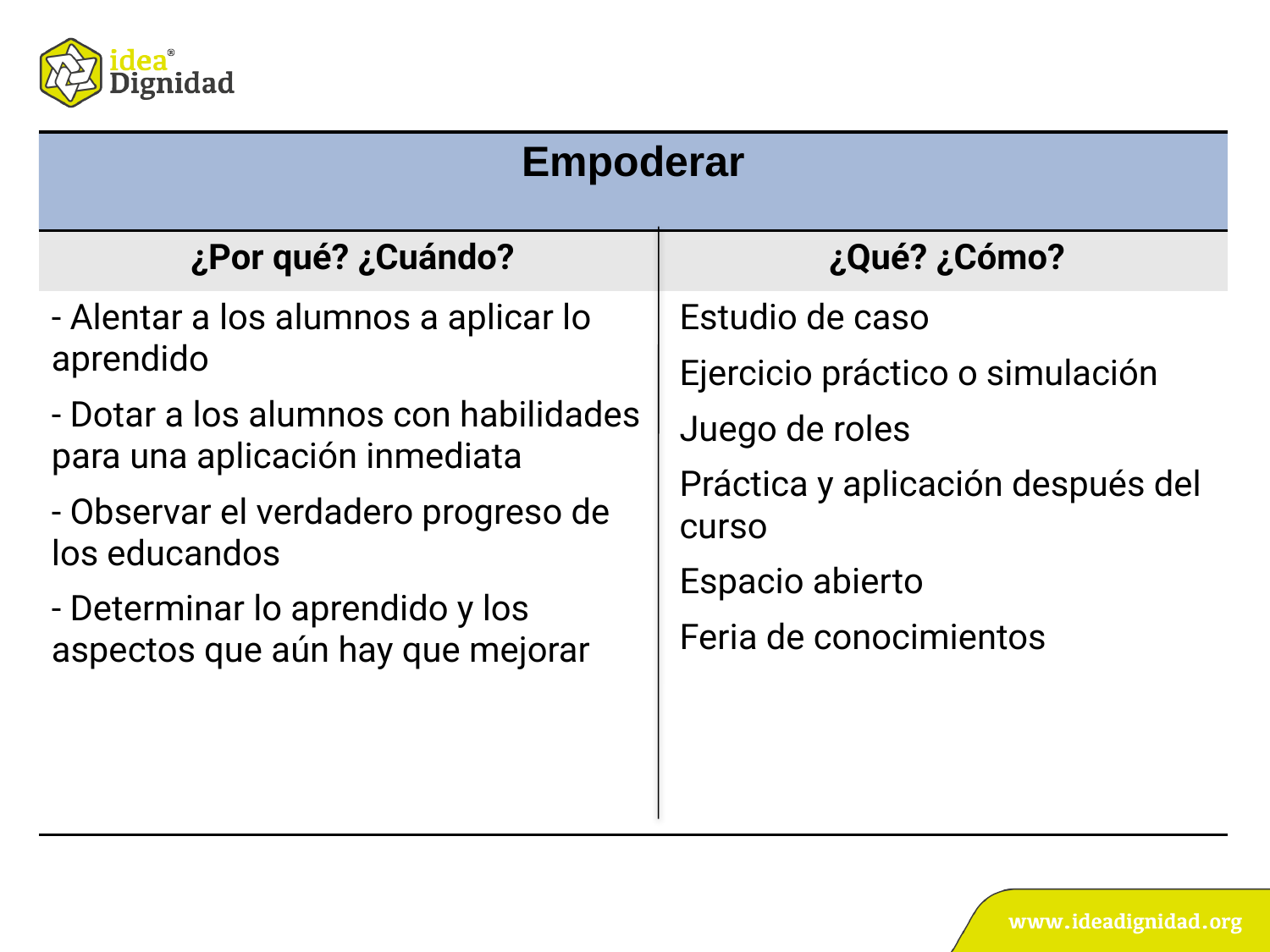

| Empoderar |  |
| --- | --- |
| ¿Por qué? ¿Cuándo? | ¿Qué? ¿Cómo? |
| - Alentar a los alumnos a aplicar lo aprendido - Dotar a los alumnos con habilidades para una aplicación inmediata - Observar el verdadero progreso de los educandos - Determinar lo aprendido y los aspectos que aún hay que mejorar | Estudio de caso Ejercicio práctico o simulación Juego de roles Práctica y aplicación después del curso Espacio abierto Feria de conocimientos |